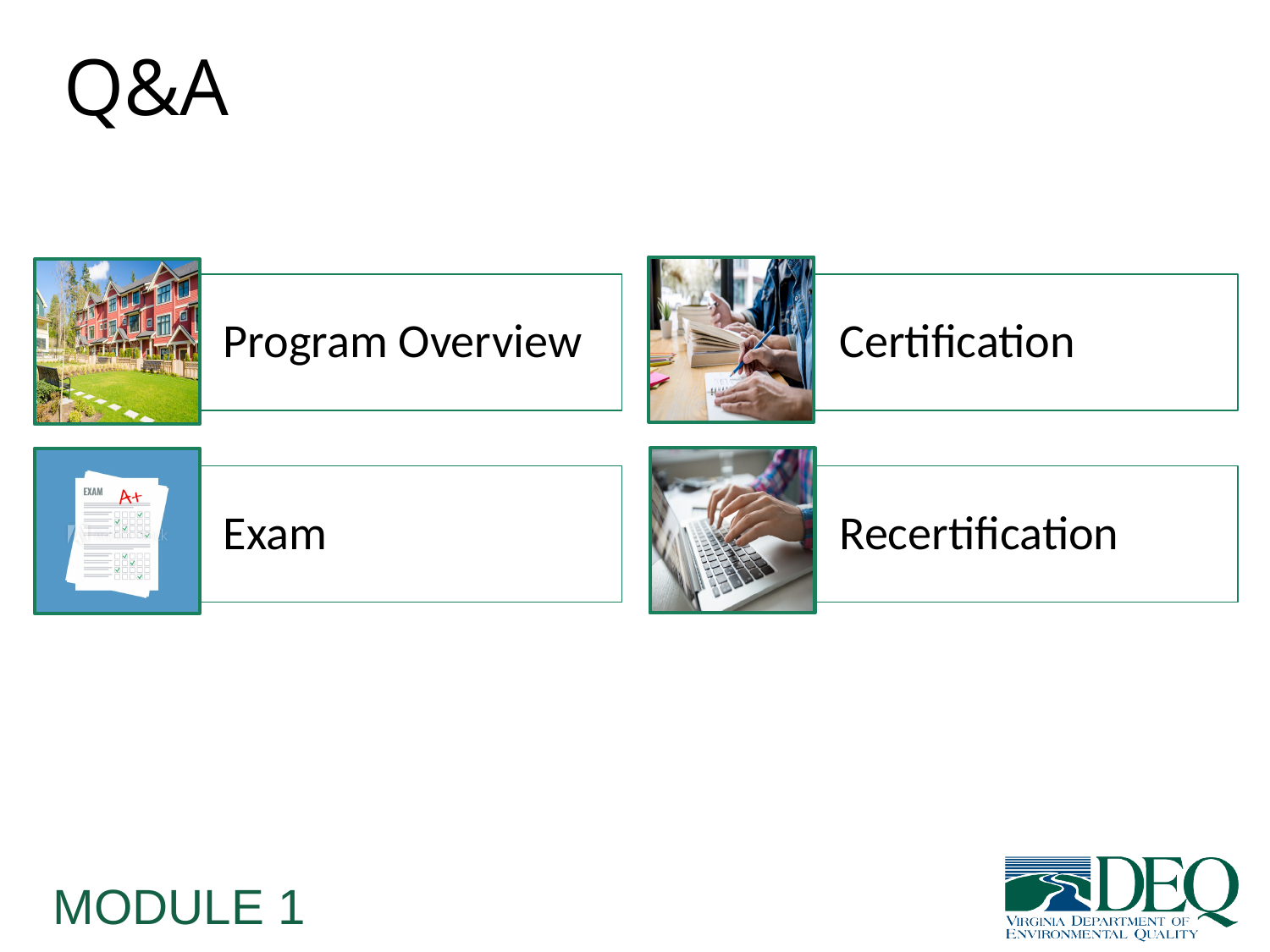

# Q&A

Program Overview
Certification

Exam
Recertification
Module 1